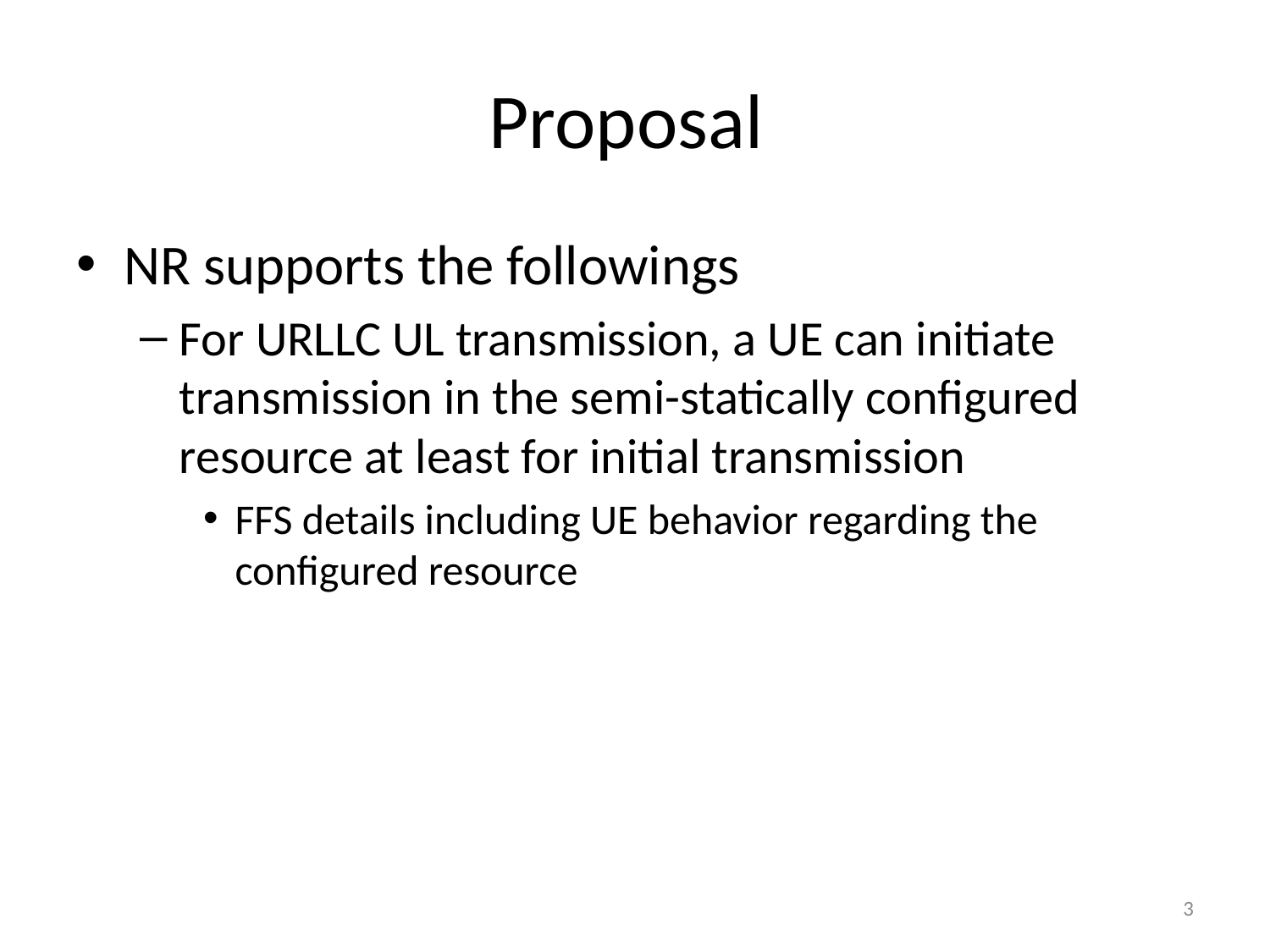

# Proposal
NR supports the followings
For URLLC UL transmission, a UE can initiate transmission in the semi-statically configured resource at least for initial transmission
FFS details including UE behavior regarding the configured resource

3